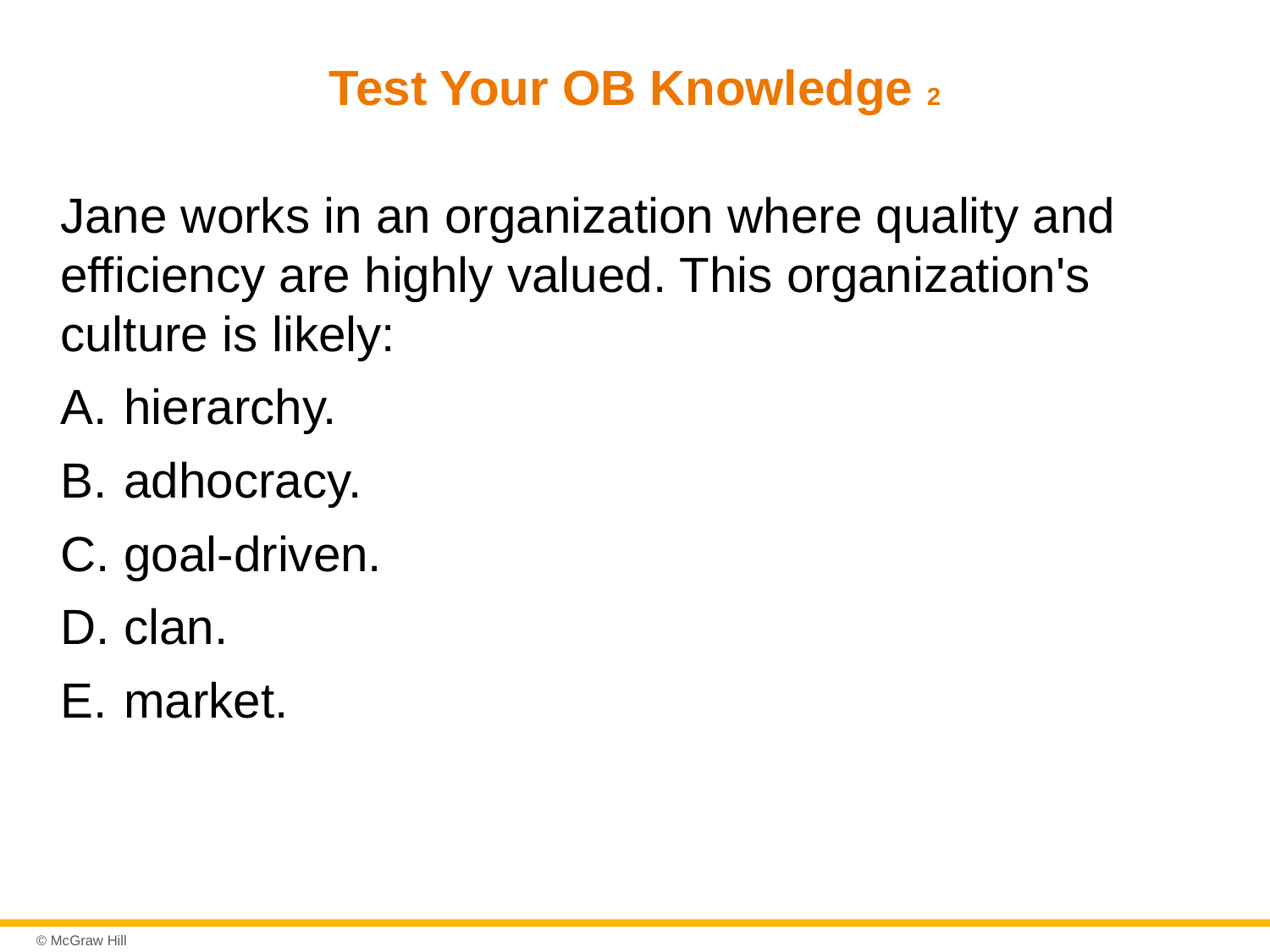

# Test Your OB Knowledge 2
Jane works in an organization where quality and efficiency are highly valued. This organization's culture is likely:
hierarchy.
adhocracy.
goal-driven.
clan.
market.